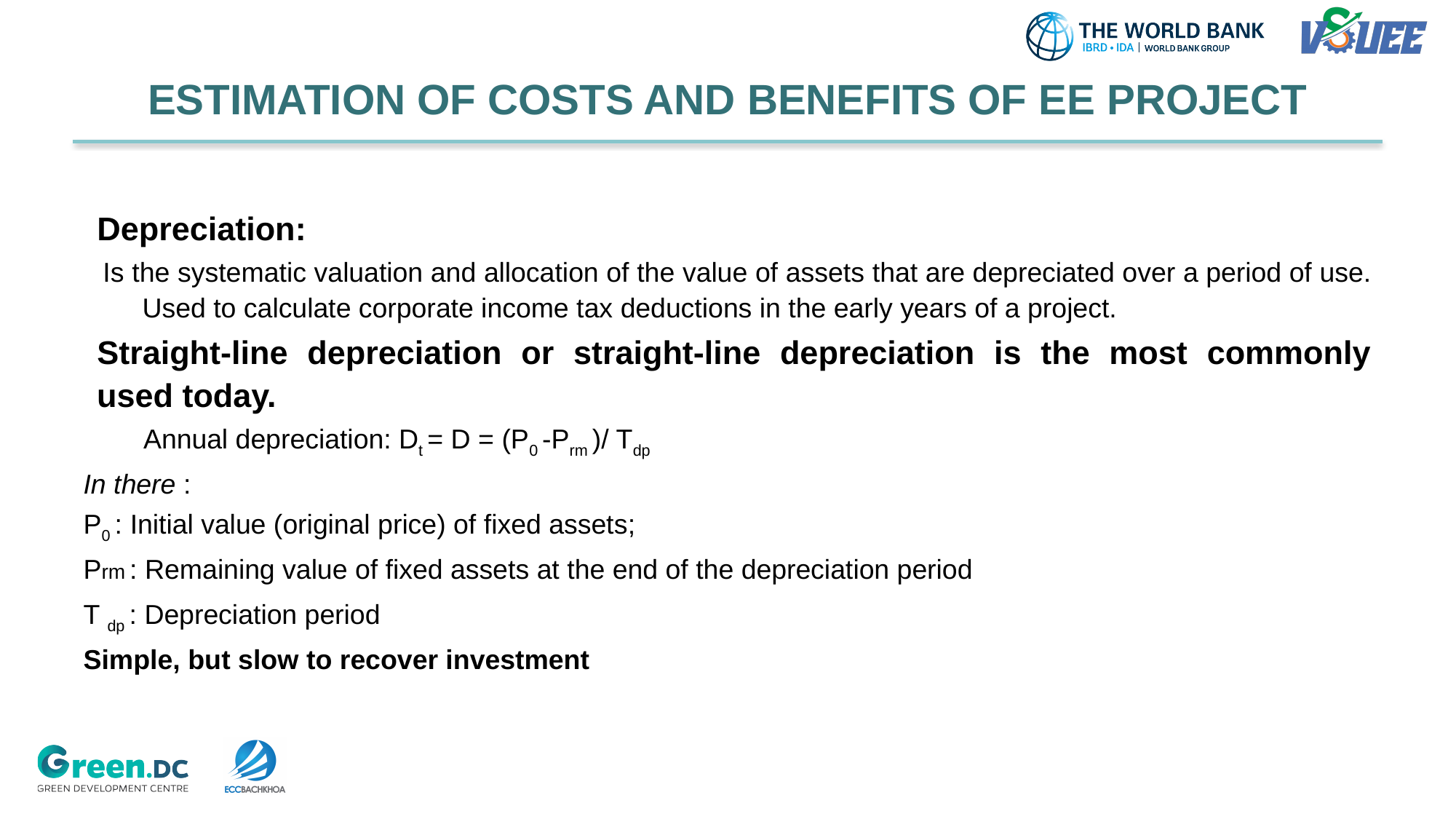

# ESTIMATION OF COSTS AND BENEFITS OF EE PROJECT
Depreciation:
Is the systematic valuation and allocation of the value of assets that are depreciated over a period of use. Used to calculate corporate income tax deductions in the early years of a project.
Straight-line depreciation or straight-line depreciation is the most commonly used today.
Annual depreciation: Dt = D = (P0 -Prm )/ Tdp
In there :
P0 : Initial value (original price) of fixed assets;
Prm : Remaining value of fixed assets at the end of the depreciation period
T dp : Depreciation period ​
Simple, but slow to recover investment